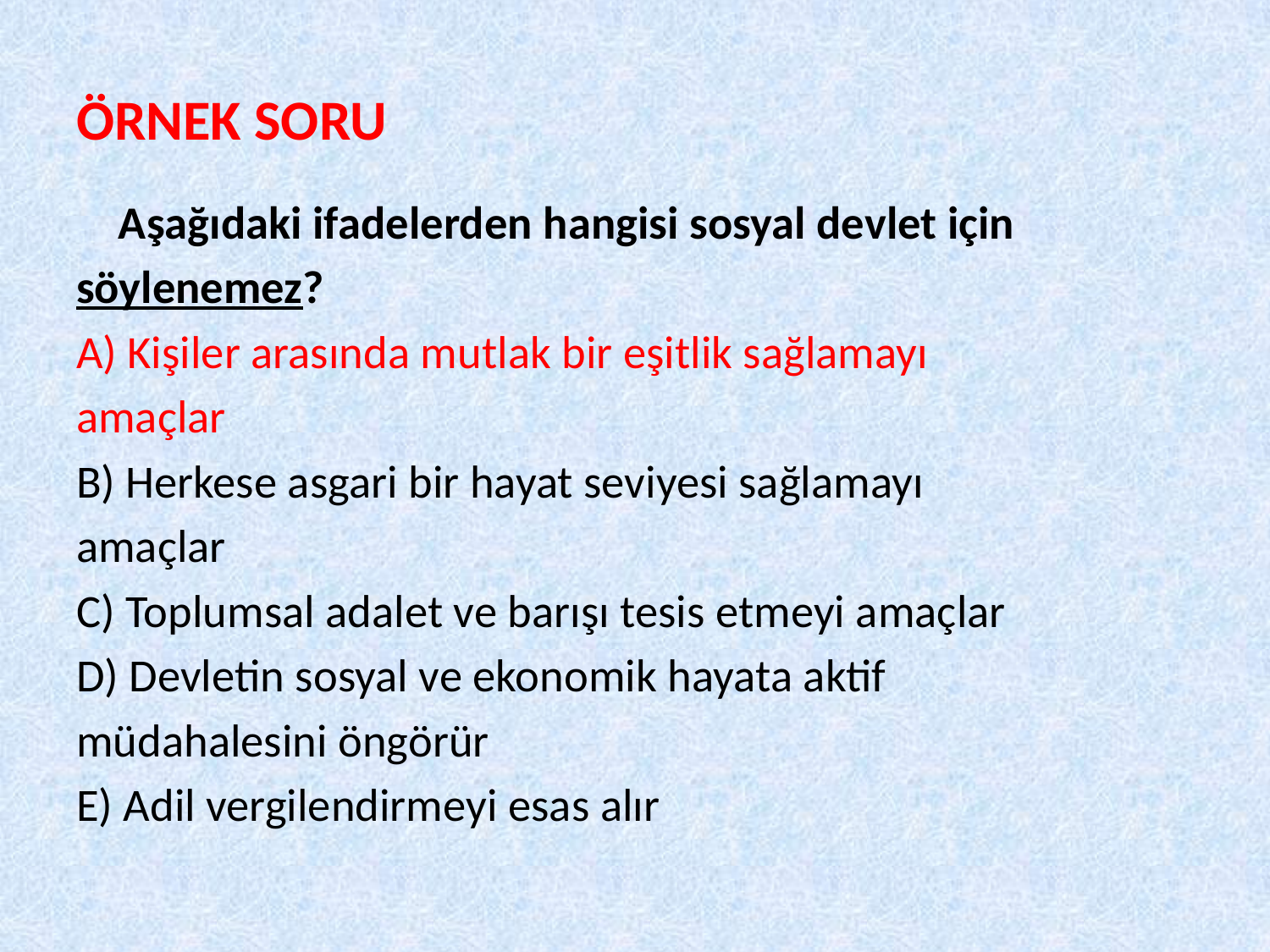

# ÖRNEK SORU
	Aşağıdaki ifadelerden hangisi sosyal devlet için
söylenemez?
A) Kişiler arasında mutlak bir eşitlik sağlamayı
amaçlar
B) Herkese asgari bir hayat seviyesi sağlamayı
amaçlar
C) Toplumsal adalet ve barışı tesis etmeyi amaçlar
D) Devletin sosyal ve ekonomik hayata aktif
müdahalesini öngörür
E) Adil vergilendirmeyi esas alır